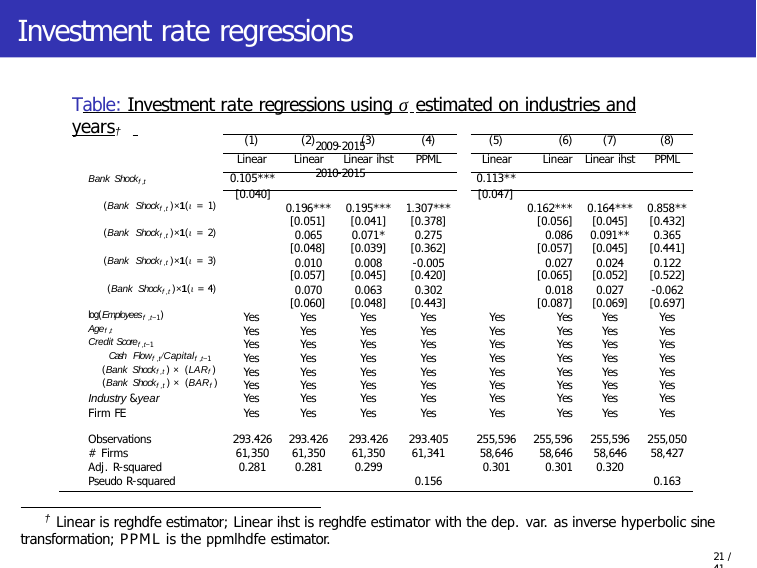

# Investment rate regressions
Table: Investment rate regressions using σ estimated on industries and years†
2009-2015	2010-2015
|  | (1) | (2) | (3) | (4) |  | (5) | (6) | (7) | (8) |
| --- | --- | --- | --- | --- | --- | --- | --- | --- | --- |
|  | Linear | Linear | Linear ihst | PPML |  | Linear | Linear | Linear ihst | PPML |
| Bank Shockf ,t | 0.105\*\*\* |  |  |  |  | 0.113\*\* |  |  |  |
|  | [0.040] |  |  |  |  | [0.047] |  |  |  |
| (Bank Shockf ,t )×1(ι = 1) |  | 0.196\*\*\* | 0.195\*\*\* | 1.307\*\*\* |  |  | 0.162\*\*\* | 0.164\*\*\* | 0.858\*\* |
|  |  | [0.051] | [0.041] | [0.378] |  |  | [0.056] | [0.045] | [0.432] |
| (Bank Shockf ,t )×1(ι = 2) |  | 0.065 | 0.071\* | 0.275 |  |  | 0.086 | 0.091\*\* | 0.365 |
|  |  | [0.048] | [0.039] | [0.362] |  |  | [0.057] | [0.045] | [0.441] |
| (Bank Shockf ,t )×1(ι = 3) |  | 0.010 | 0.008 | -0.005 |  |  | 0.027 | 0.024 | 0.122 |
|  |  | [0.057] | [0.045] | [0.420] |  |  | [0.065] | [0.052] | [0.522] |
| (Bank Shockf ,t )×1(ι = 4) |  | 0.070 | 0.063 | 0.302 |  |  | 0.018 | 0.027 | -0.062 |
|  |  | [0.060] | [0.048] | [0.443] |  |  | [0.087] | [0.069] | [0.697] |
| log(Employeesf ,t−1) | Yes | Yes | Yes | Yes |  | Yes | Yes | Yes | Yes |
| Agef ,t | Yes | Yes | Yes | Yes |  | Yes | Yes | Yes | Yes |
| Credit Scoref ,t−1 | Yes | Yes | Yes | Yes |  | Yes | Yes | Yes | Yes |
| Cash Flowf ,t/Capitalf ,t−1 | Yes | Yes | Yes | Yes |  | Yes | Yes | Yes | Yes |
| (Bank Shockf ,t ) × (LARf ) | Yes | Yes | Yes | Yes |  | Yes | Yes | Yes | Yes |
| (Bank Shockf ,t ) × (BARf ) | Yes | Yes | Yes | Yes |  | Yes | Yes | Yes | Yes |
| Industry &year | Yes | Yes | Yes | Yes |  | Yes | Yes | Yes | Yes |
| Firm FE | Yes | Yes | Yes | Yes |  | Yes | Yes | Yes | Yes |
| Observations | 293.426 | 293.426 | 293.426 | 293.405 |  | 255,596 | 255,596 | 255,596 | 255,050 |
| # Firms | 61,350 | 61,350 | 61,350 | 61,341 |  | 58,646 | 58,646 | 58,646 | 58,427 |
| Adj. R-squared | 0.281 | 0.281 | 0.299 |  |  | 0.301 | 0.301 | 0.320 |  |
| Pseudo R-squared |  |  |  | 0.156 |  |  |  |  | 0.163 |

† Linear is reghdfe estimator; Linear ihst is reghdfe estimator with the dep. var. as inverse hyperbolic sine transformation; PPML is the ppmlhdfe estimator.
21 / 41